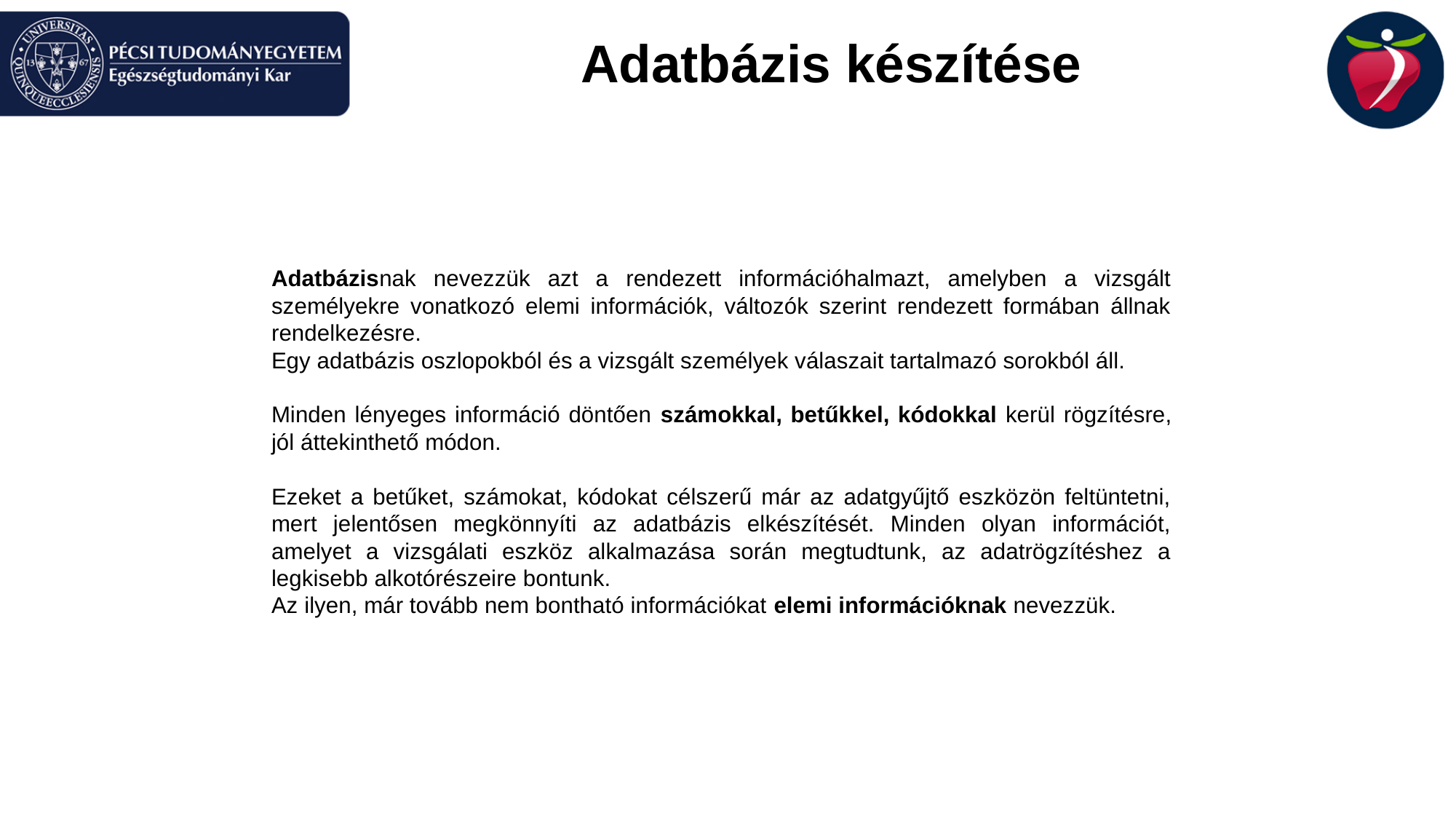

# Adatbázis készítése
Adatbázisnak nevezzük azt a rendezett információhalmazt, amelyben a vizsgált személyekre vonatkozó elemi információk, változók szerint rendezett formában állnak rendelkezésre.
Egy adatbázis oszlopokból és a vizsgált személyek válaszait tartalmazó sorokból áll.

Minden lényeges információ döntően számokkal, betűkkel, kódokkal kerül rögzítésre, jól áttekinthető módon.

Ezeket a betűket, számokat, kódokat célszerű már az adatgyűjtő eszközön feltüntetni, mert jelentősen megkönnyíti az adatbázis elkészítését. Minden olyan információt, amelyet a vizsgálati eszköz alkalmazása során megtudtunk, az adatrögzítéshez a legkisebb alkotórészeire bontunk.
Az ilyen, már tovább nem bontható információkat elemi információknak nevezzük.